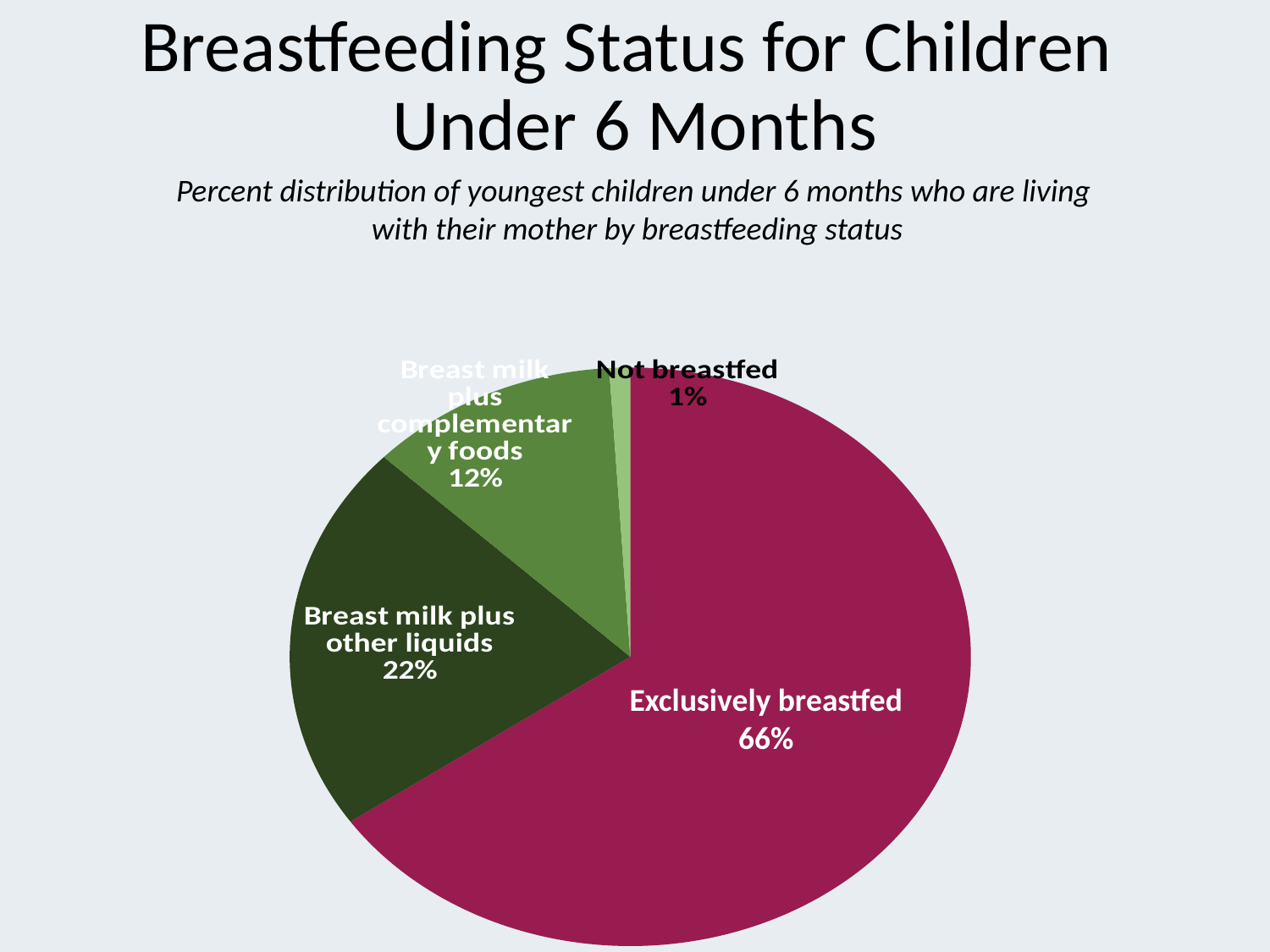

# Breastfeeding Status for Children Under 6 Months
Percent distribution of youngest children under 6 months who are living
with their mother by breastfeeding status

### Chart

| Category | Series 1 |
|---|---|
| Exclusively breastfed | 66.0 |
| Breast milk plus other liquids | 22.0 |
| Breast milk plus complementary foods | 12.0 |
| Not breastfed | 1.0 |
Exclusively breastfed
66%